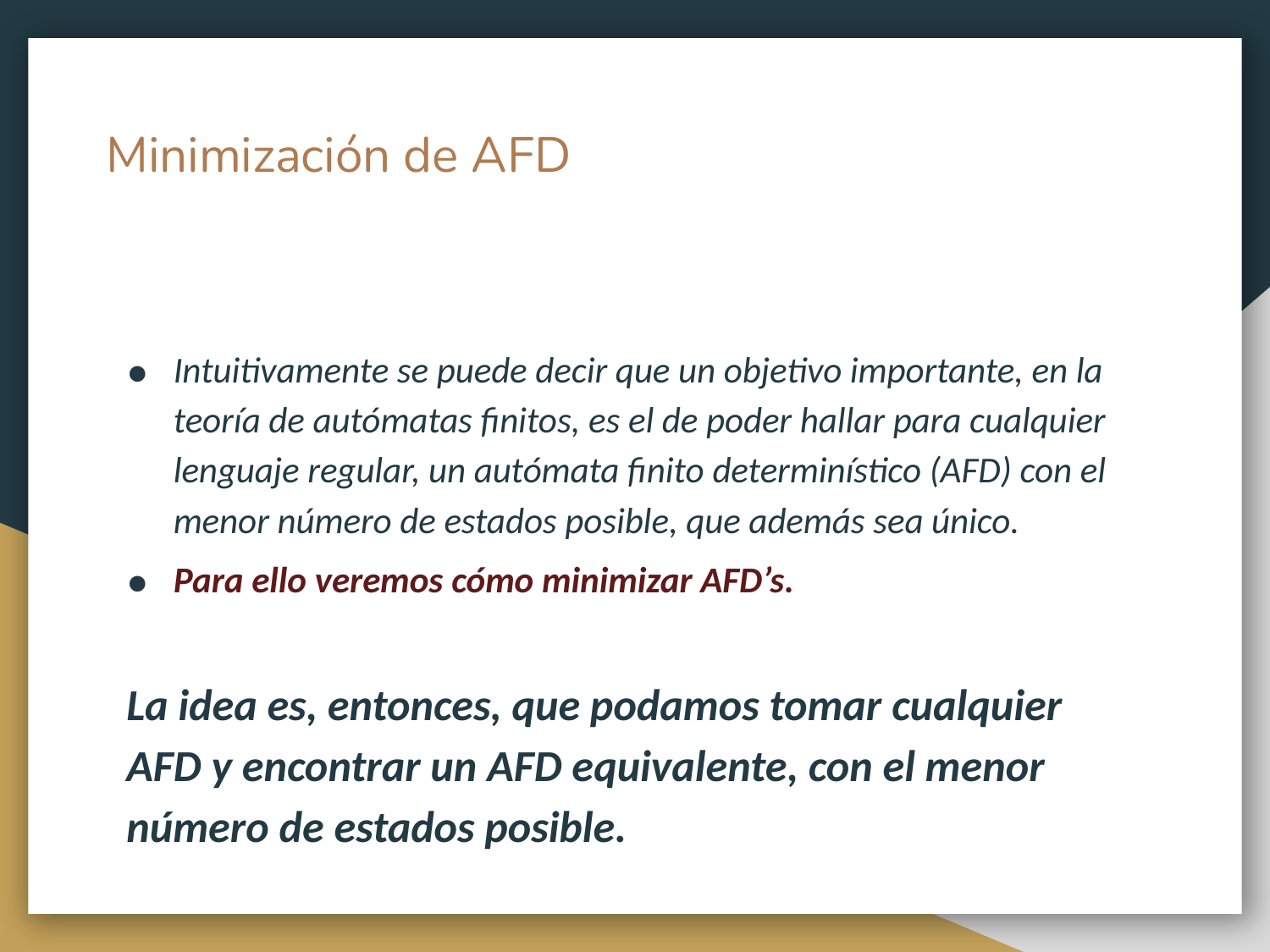

# Minimización de AFD

Intuitivamente se puede decir que un objetivo importante, en la teoría de autómatas finitos, es el de poder hallar para cualquier lenguaje regular, un autómata finito determinístico (AFD) con el menor número de estados posible, que además sea único.
Para ello veremos cómo minimizar AFD’s.

La idea es, entonces, que podamos tomar cualquier AFD y encontrar un AFD equivalente, con el menor número de estados posible.